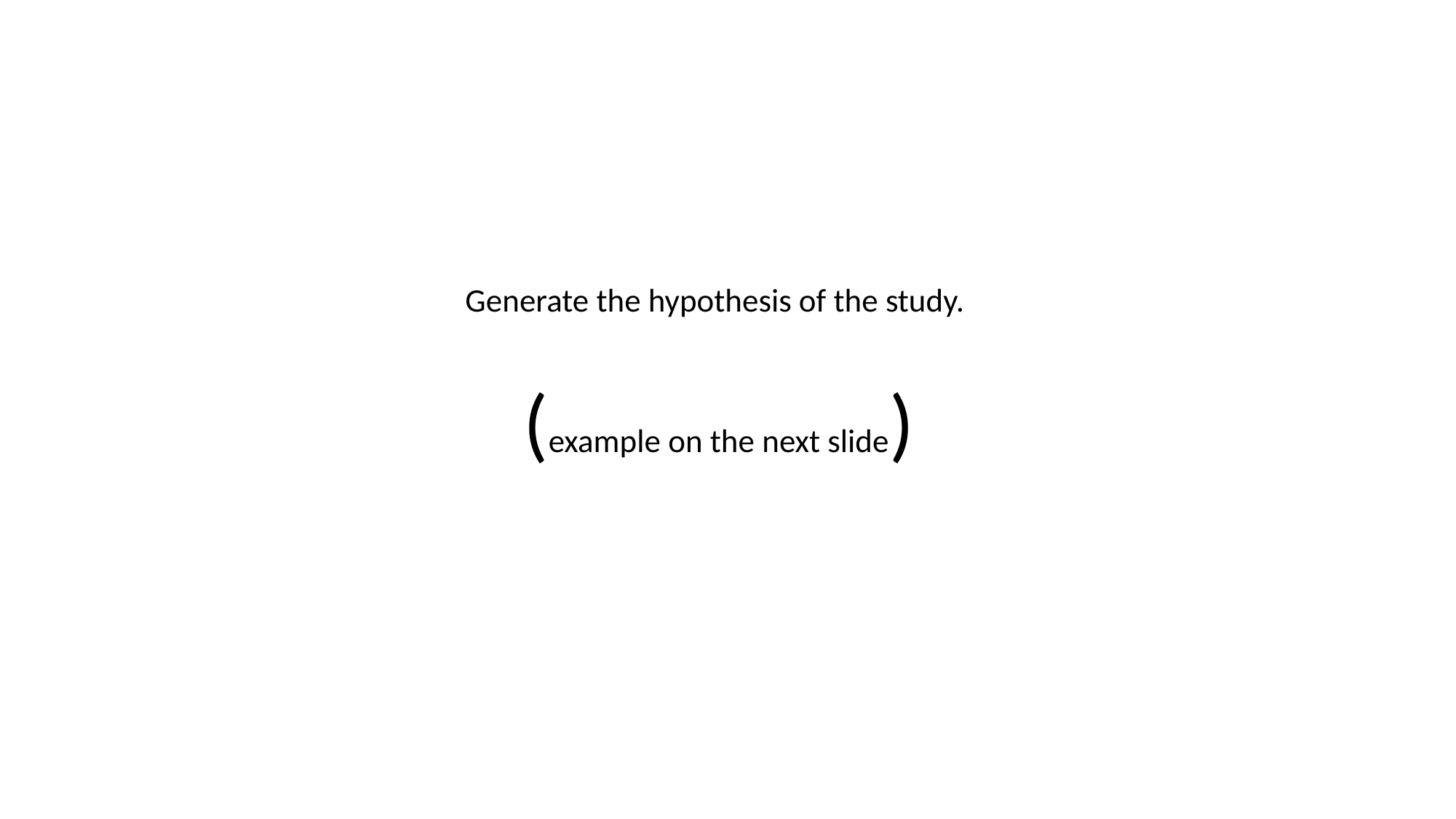

#
Generate the hypothesis of the study.

(example on the next slide)